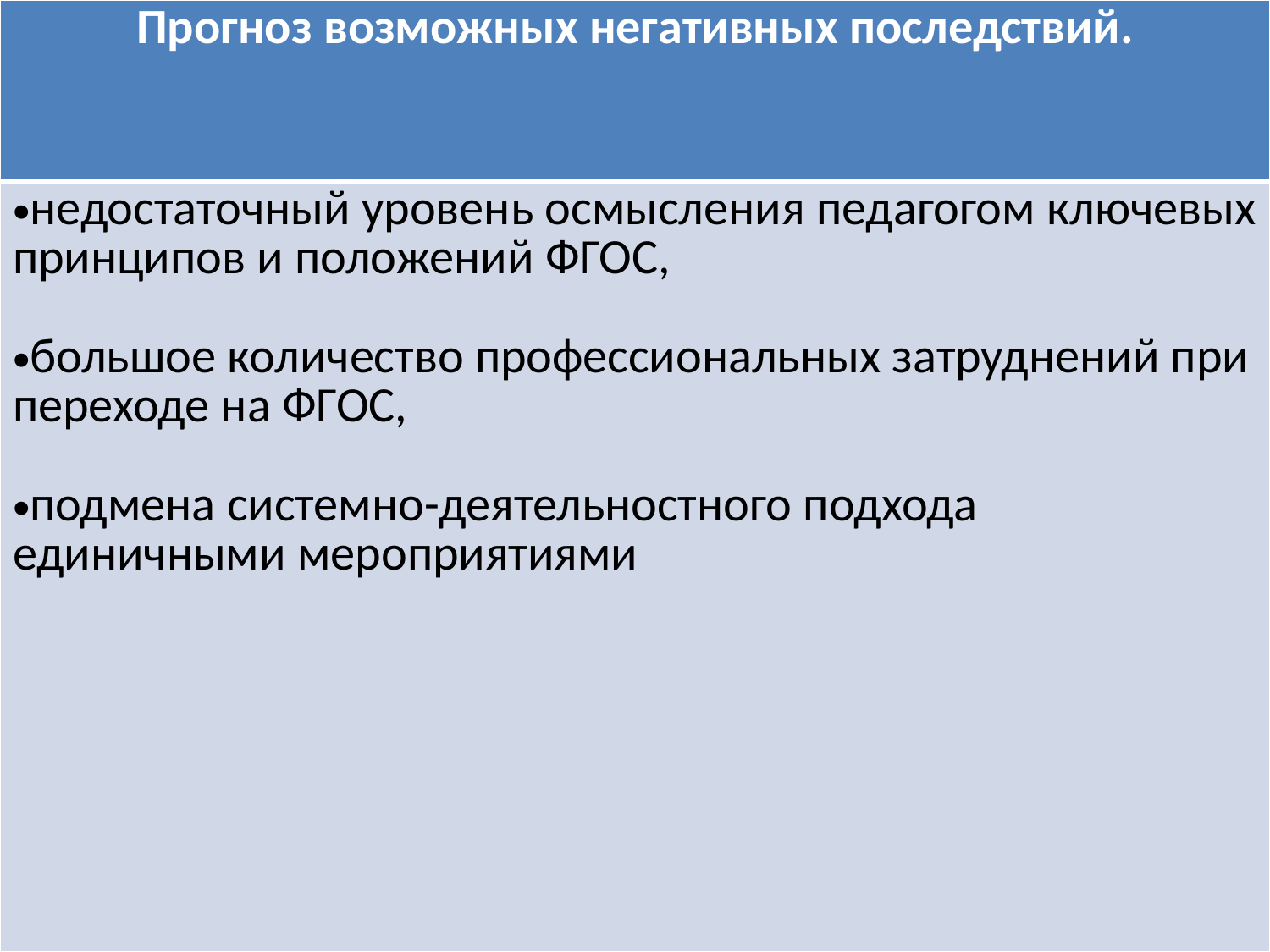

| Прогноз возможных негативных последствий. |
| --- |
| недостаточный уровень осмысления педагогом ключевых принципов и положений ФГОС, большое количество профессиональных затруднений при переходе на ФГОС, подмена системно-деятельностного подхода единичными мероприятиями |
|  |